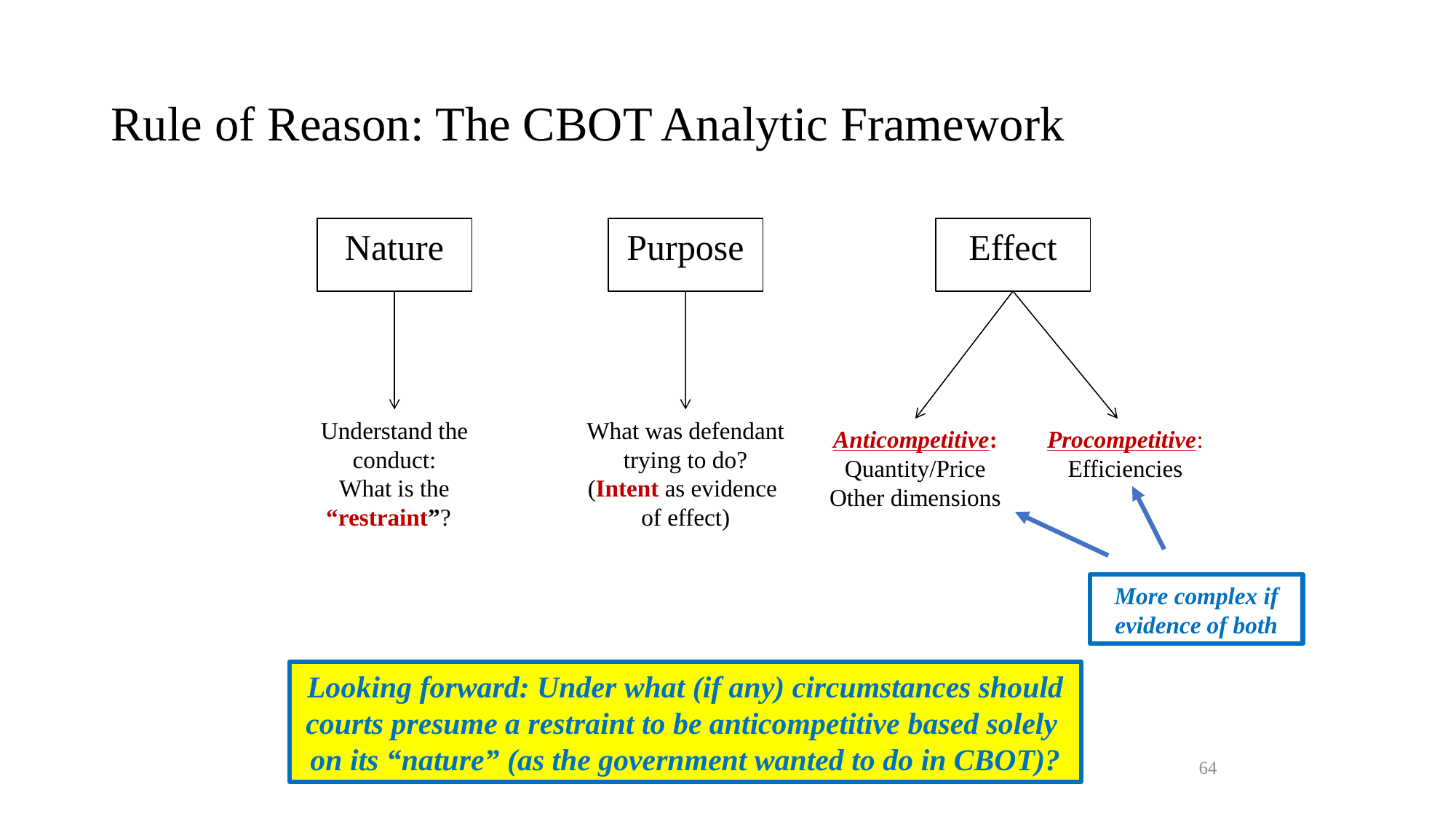

# Rule of Reason: The CBOT Analytic Framework
Nature
Purpose
Effect
Understand the conduct:
What is the “restraint”?
What was defendant trying to do?
(Intent as evidence
of effect)
Procompetitive:
Efficiencies
Anticompetitive:
Quantity/Price
Other dimensions
More complex if
evidence of both
Looking forward: Under what (if any) circumstances should courts presume a restraint to be anticompetitive based solely
on its “nature” (as the government wanted to do in CBOT)?
64